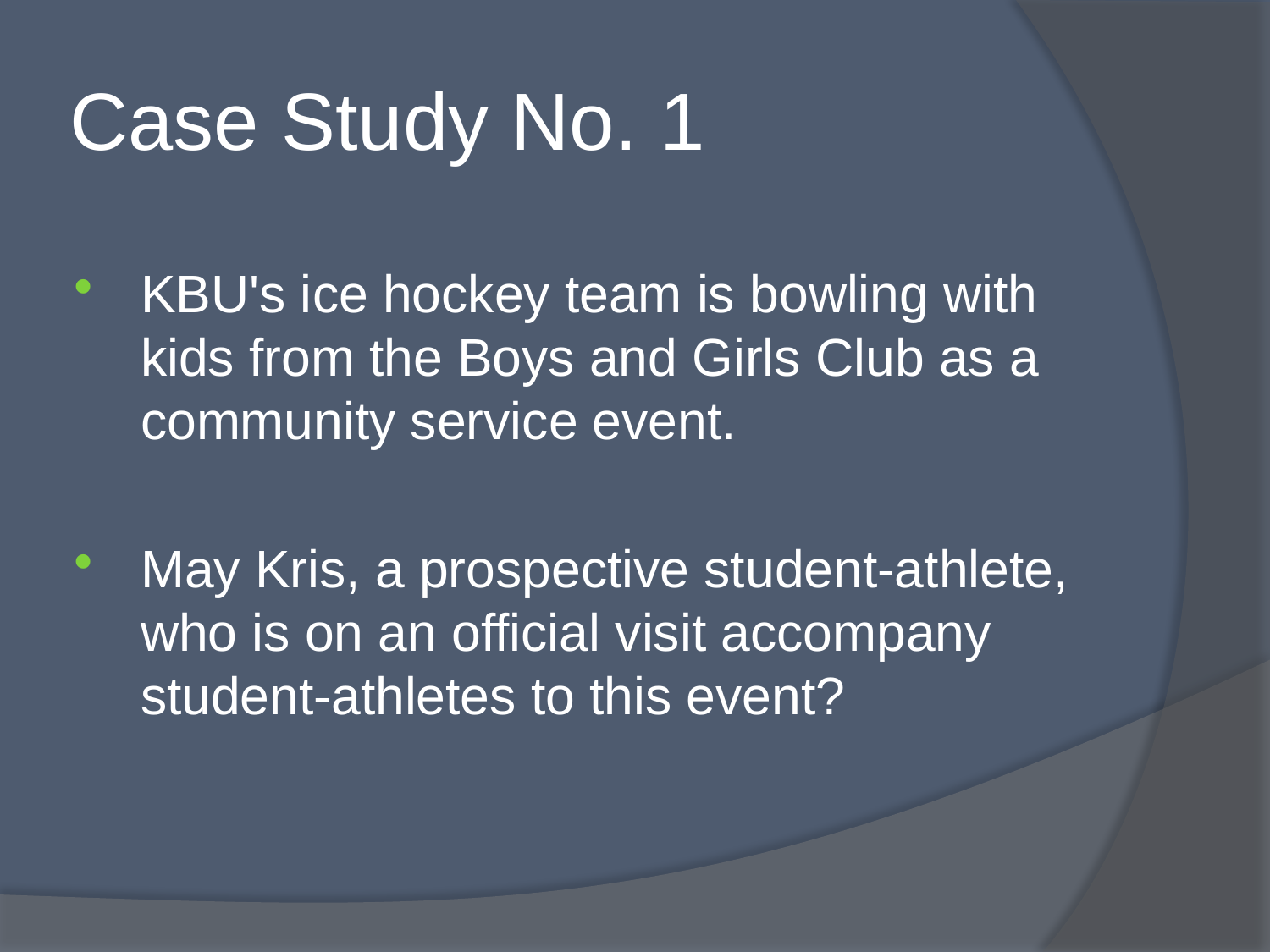

# Case Study No. 1
KBU's ice hockey team is bowling with kids from the Boys and Girls Club as a community service event.

May Kris, a prospective student-athlete, who is on an official visit accompany student-athletes to this event?